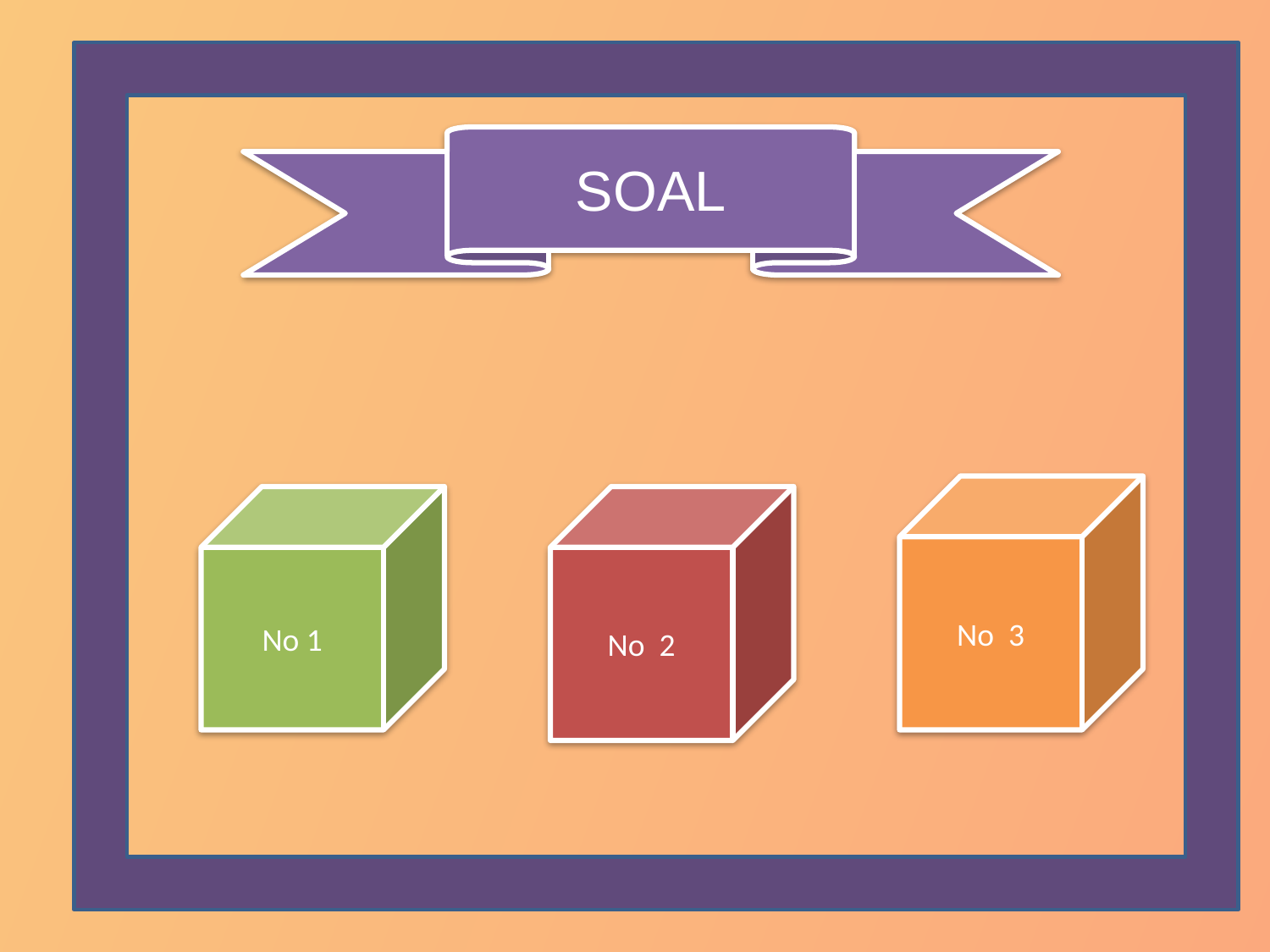

SOAL
No  3
No 1
No  2